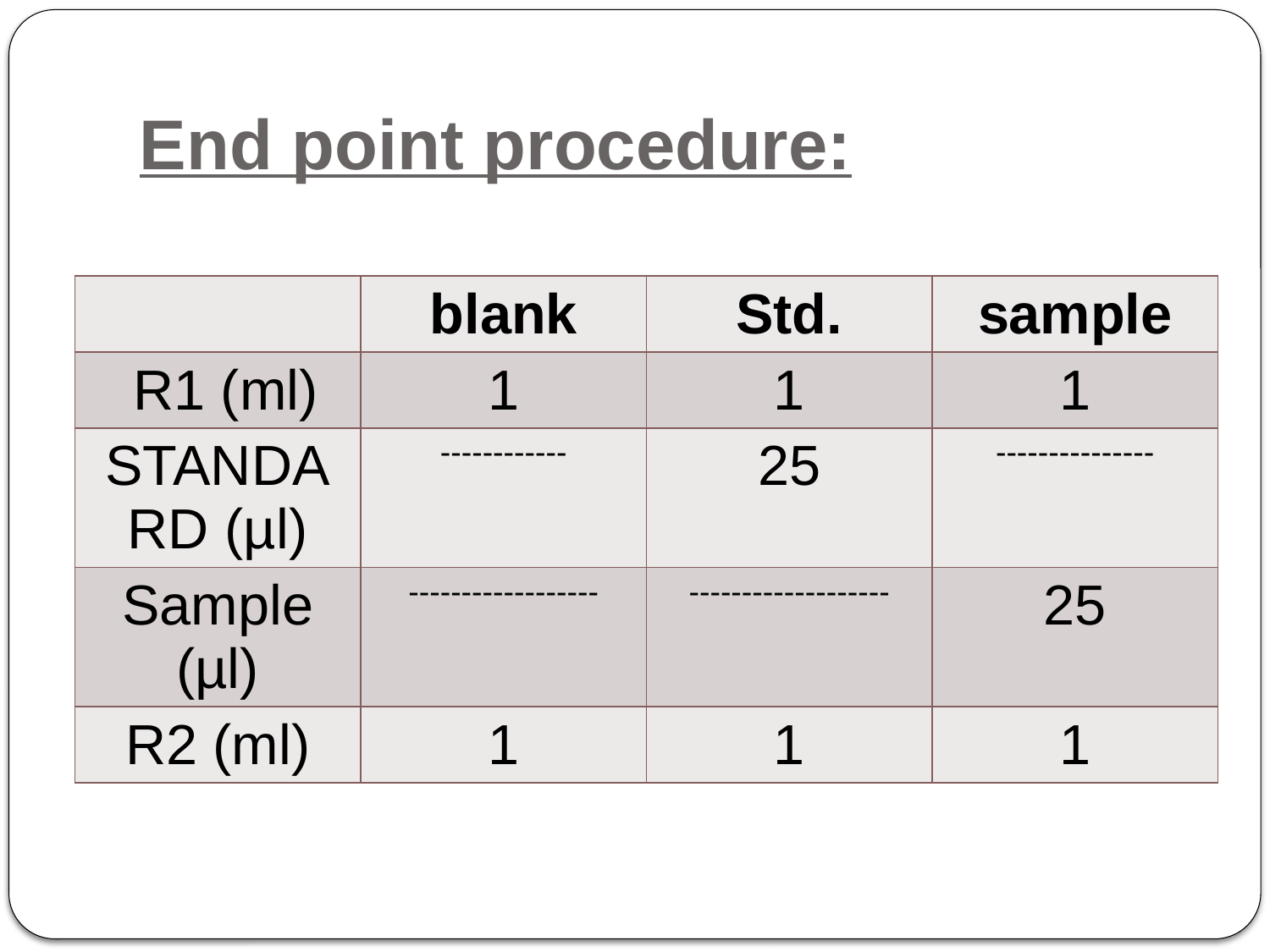

# End point procedure:
|  | blank | Std. | sample |
| --- | --- | --- | --- |
| R1 (ml) | 1 | 1 | 1 |
| STANDARD (µl) | ------------ | 25 | --------------- |
| Sample (µl) | ------------------ | ------------------- | 25 |
| R2 (ml) | 1 | 1 | 1 |